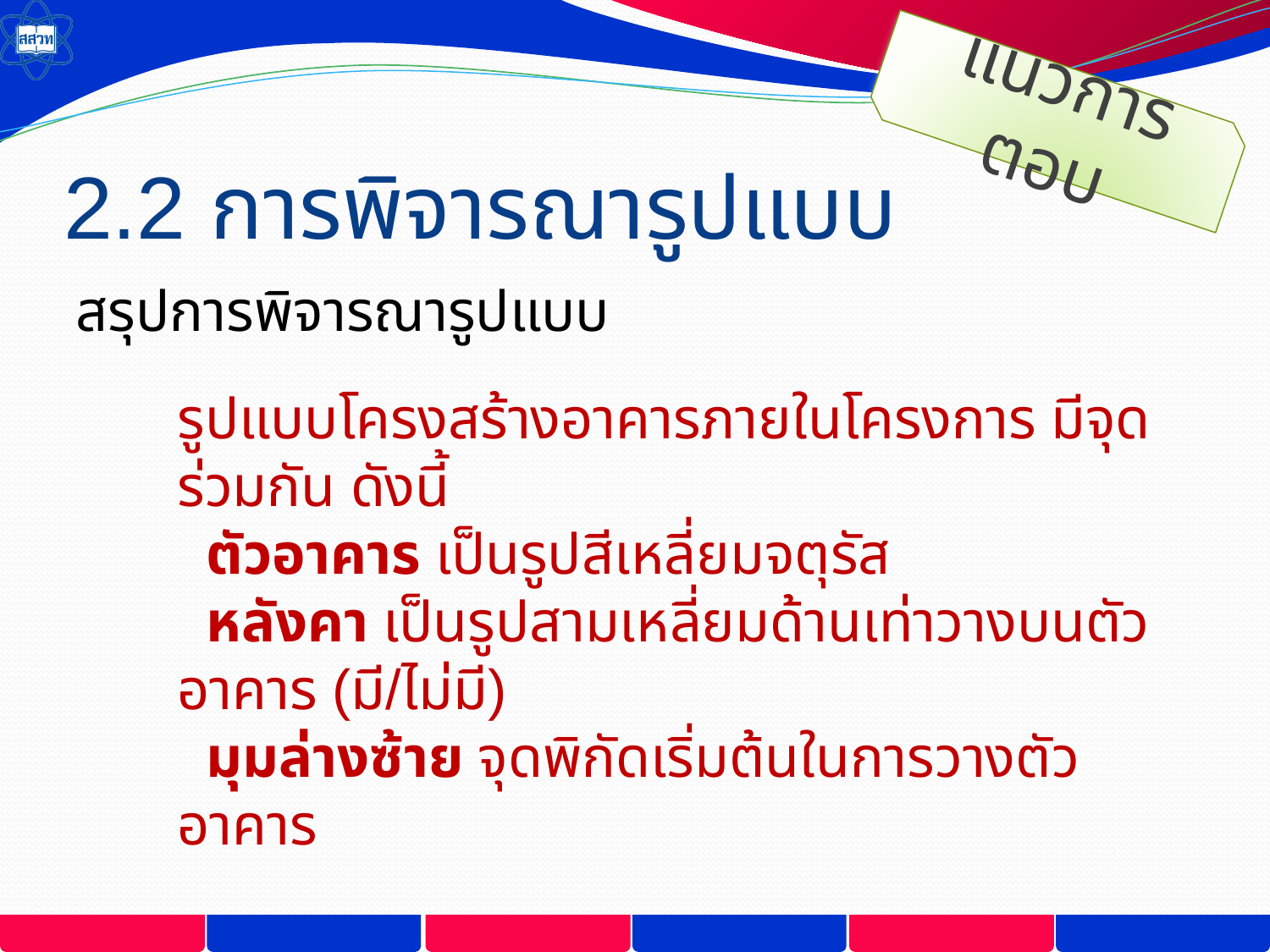

แนวการตอบ
# 2.2 การพิจารณารูปแบบ
สรุปการพิจารณารูปแบบ

รูปแบบโครงสร้างอาคารภายในโครงการ มีจุดร่วมกัน ดังนี้
  ตัวอาคาร เป็นรูปสีเหลี่ยมจตุรัส
  หลังคา เป็นรูปสามเหลี่ยมด้านเท่าวางบนตัวอาคาร (มี/ไม่มี)
  มุมล่างซ้าย จุดพิกัดเริ่มต้นในการวางตัวอาคาร